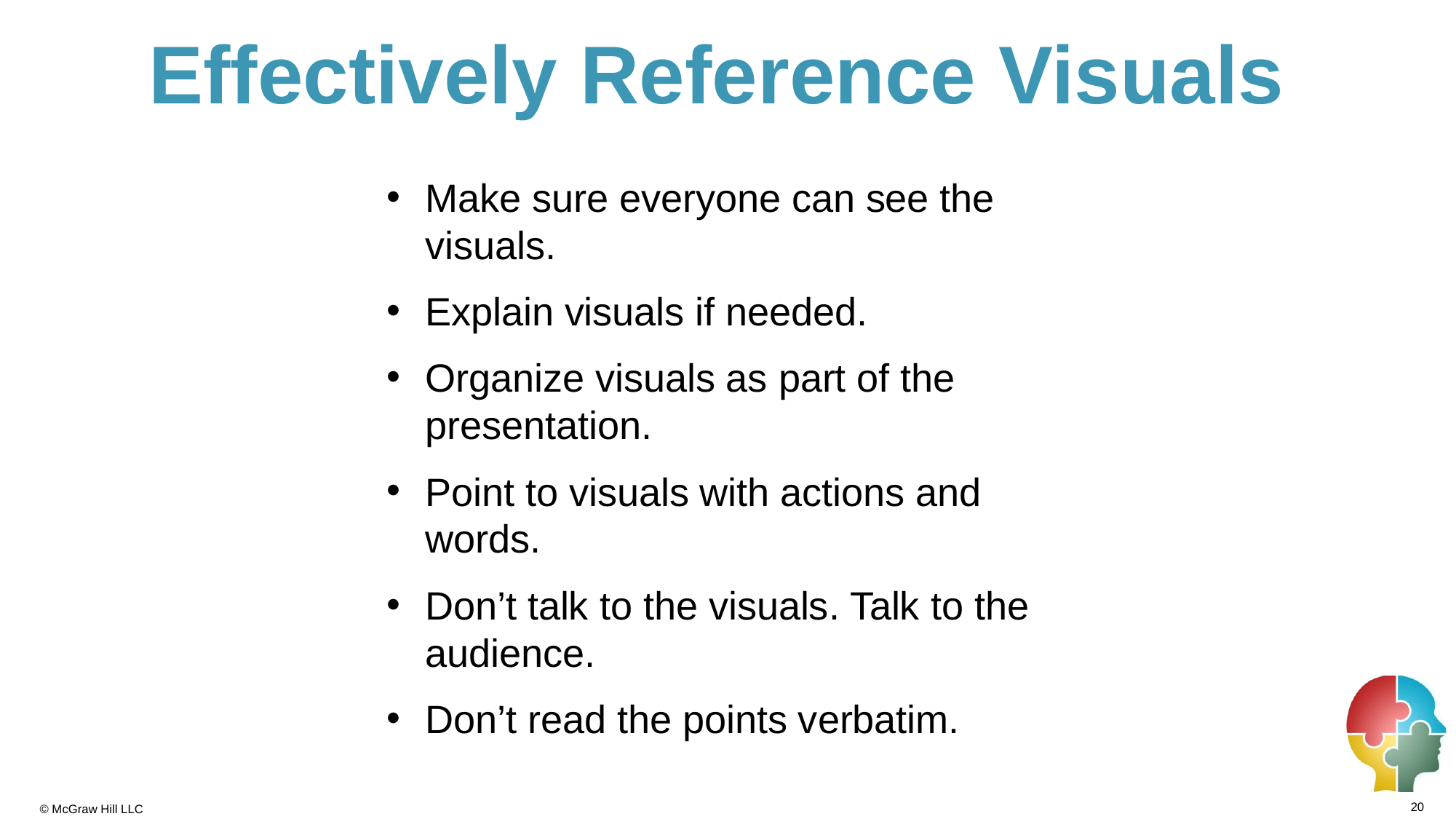

# Effectively Reference Visuals
Make sure everyone can see the visuals.
Explain visuals if needed.
Organize visuals as part of the presentation.
Point to visuals with actions and words.
Don’t talk to the visuals. Talk to the audience.
Don’t read the points verbatim.
20